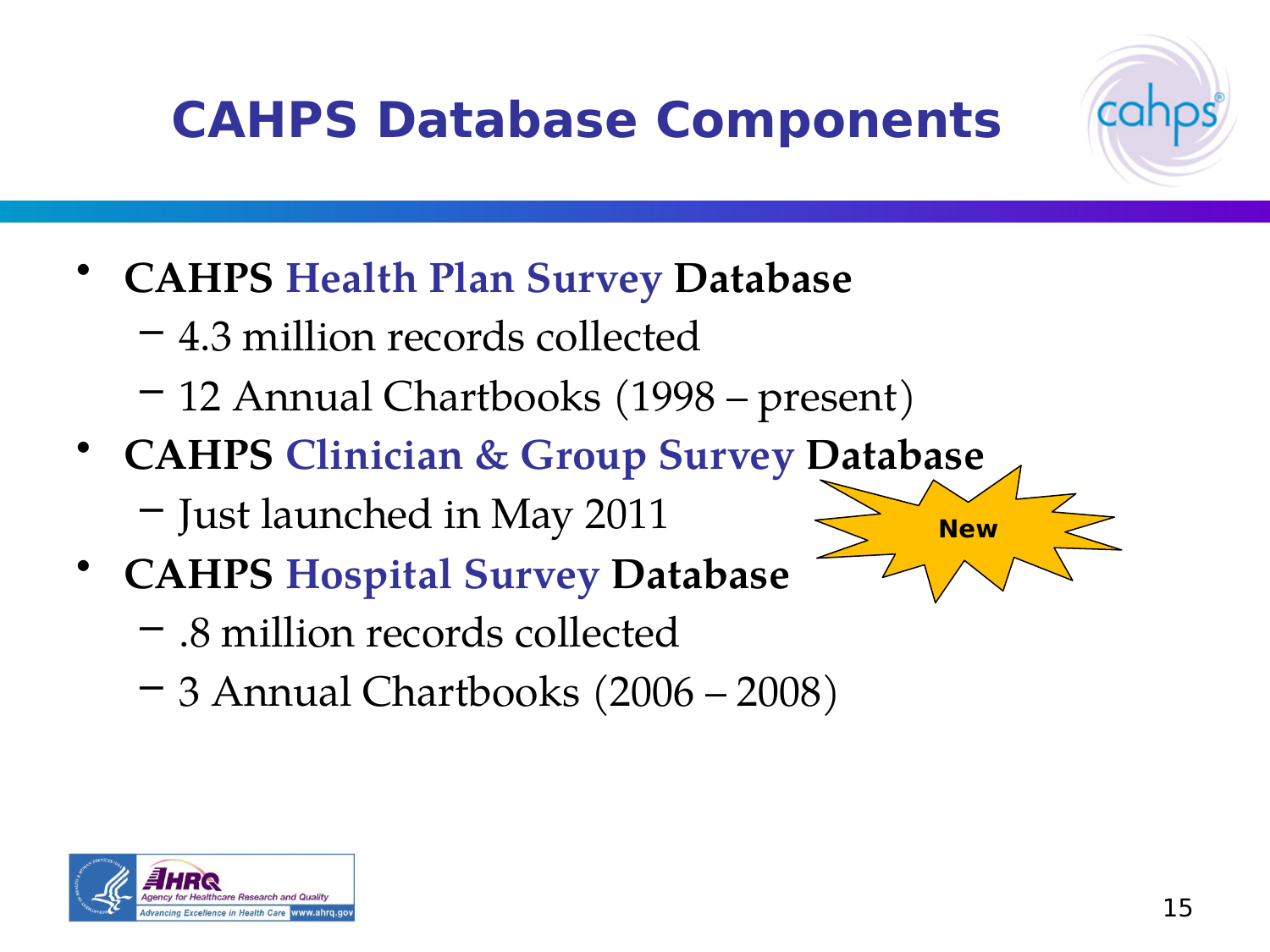

# CAHPS Database Components
CAHPS Health Plan Survey Database
4.3 million records collected
12 Annual Chartbooks (1998 – present)
CAHPS Clinician & Group Survey Database
Just launched in May 2011
CAHPS Hospital Survey Database
.8 million records collected
3 Annual Chartbooks (2006 – 2008)

New
15